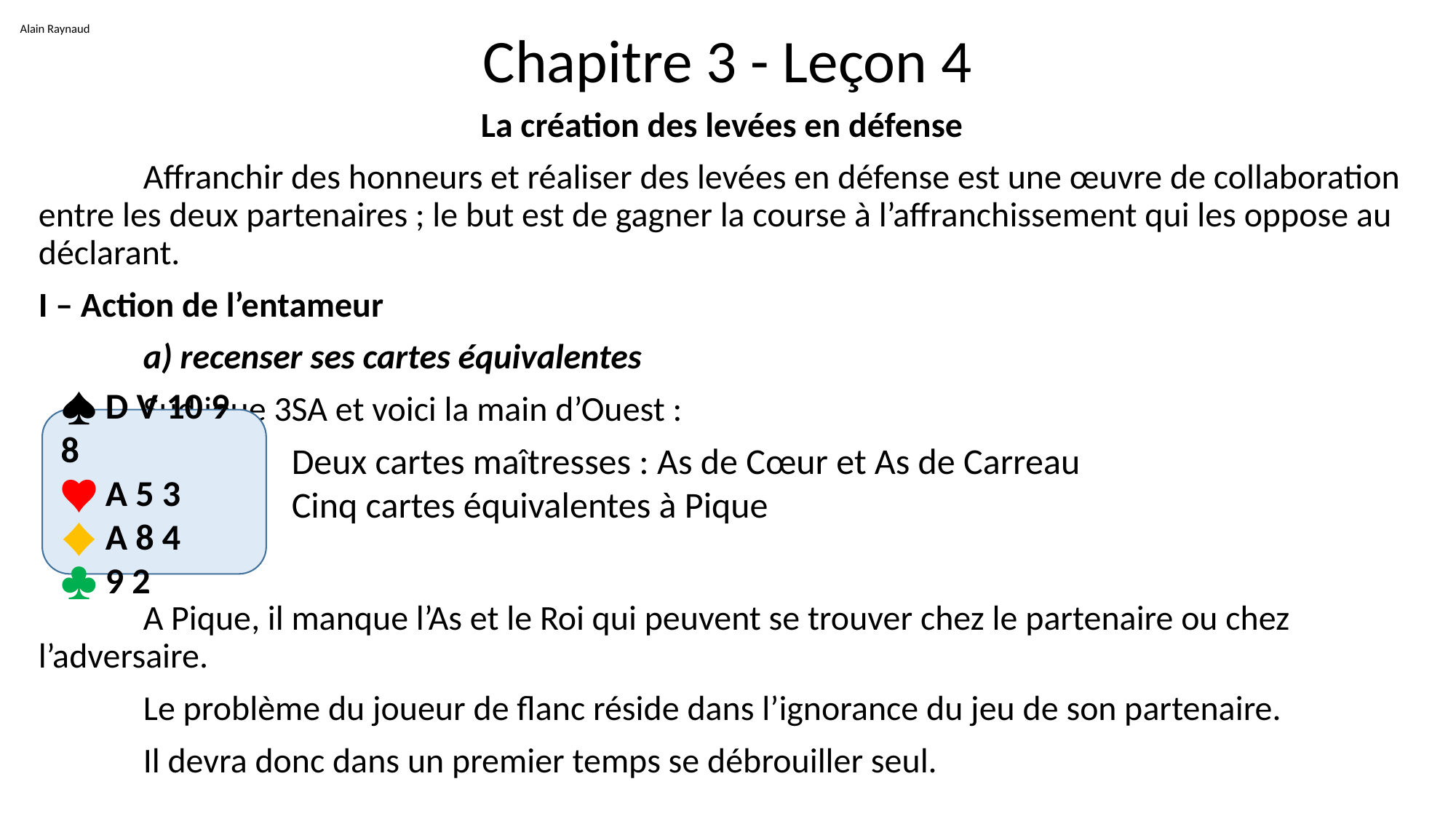

Alain Raynaud
# Chapitre 3 - Leçon 4
La création des levées en défense
	Affranchir des honneurs et réaliser des levées en défense est une œuvre de collaboration entre les deux partenaires ; le but est de gagner la course à l’affranchissement qui les oppose au déclarant.
I – Action de l’entameur
	a) recenser ses cartes équivalentes
	Sud joue 3SA et voici la main d’Ouest :

	A Pique, il manque l’As et le Roi qui peuvent se trouver chez le partenaire ou chez l’adversaire.
	Le problème du joueur de flanc réside dans l’ignorance du jeu de son partenaire.
	Il devra donc dans un premier temps se débrouiller seul.
♠ D V 10 9 8
♥ A 5 3
♦ A 8 4
♣ 9 2
Deux cartes maîtresses : As de Cœur et As de Carreau
Cinq cartes équivalentes à Pique